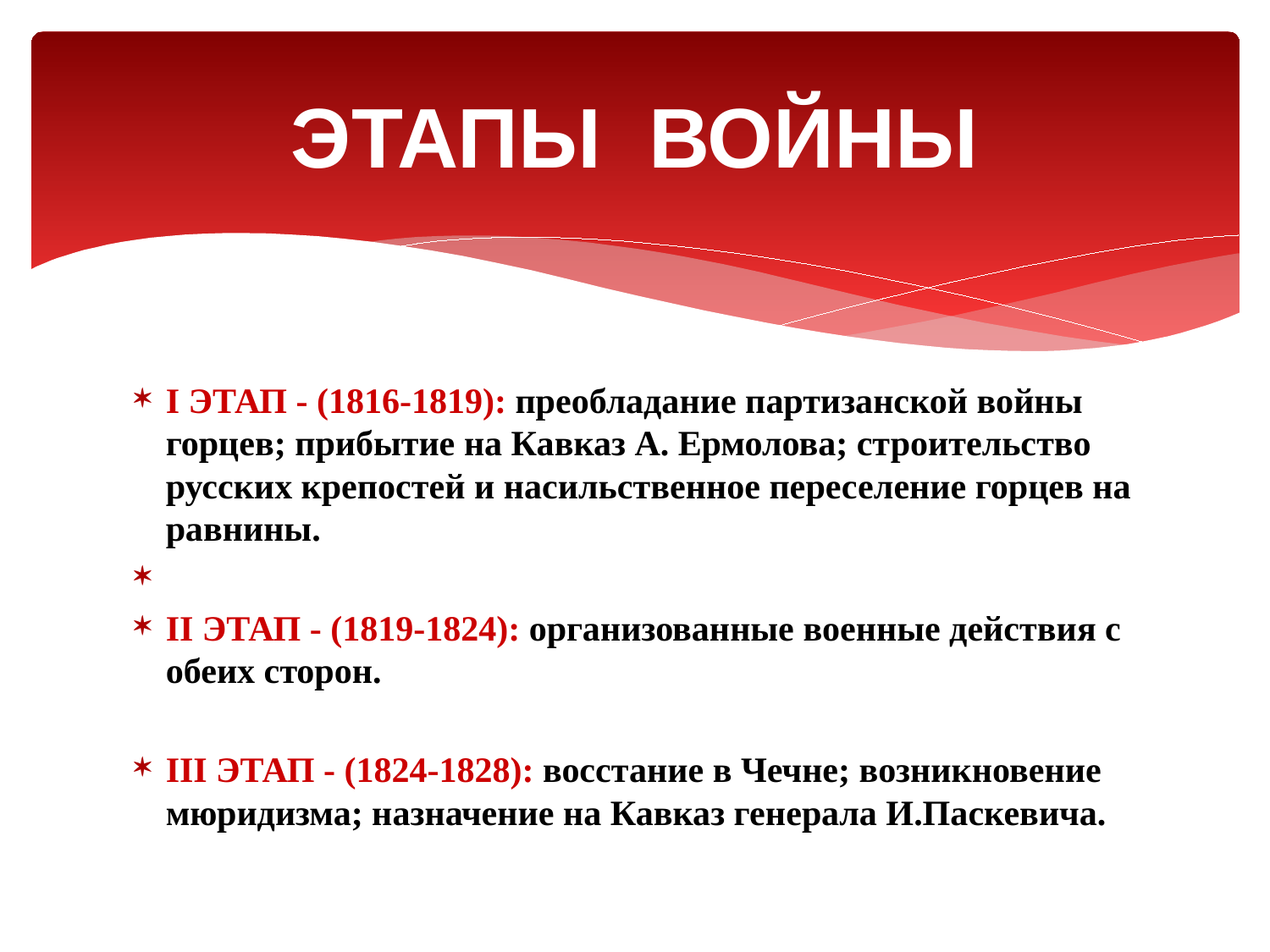

# ЭТАПЫ  ВОЙНЫ
I ЭТАП - (1816-1819): преобладание партизанской войны горцев; прибытие на Кавказ А. Ермолова; строительство русских крепостей и насильственное переселение горцев на равнины.
Полный политический и военнвоеванию региона.
II ЭТАП - (1819-1824): организованные военные действия с обеих сторон.

III ЭТАП - (1824-1828): восстание в Чечне; возникновение мюридизма; назначение на Кавказ генерала И.Паскевича.